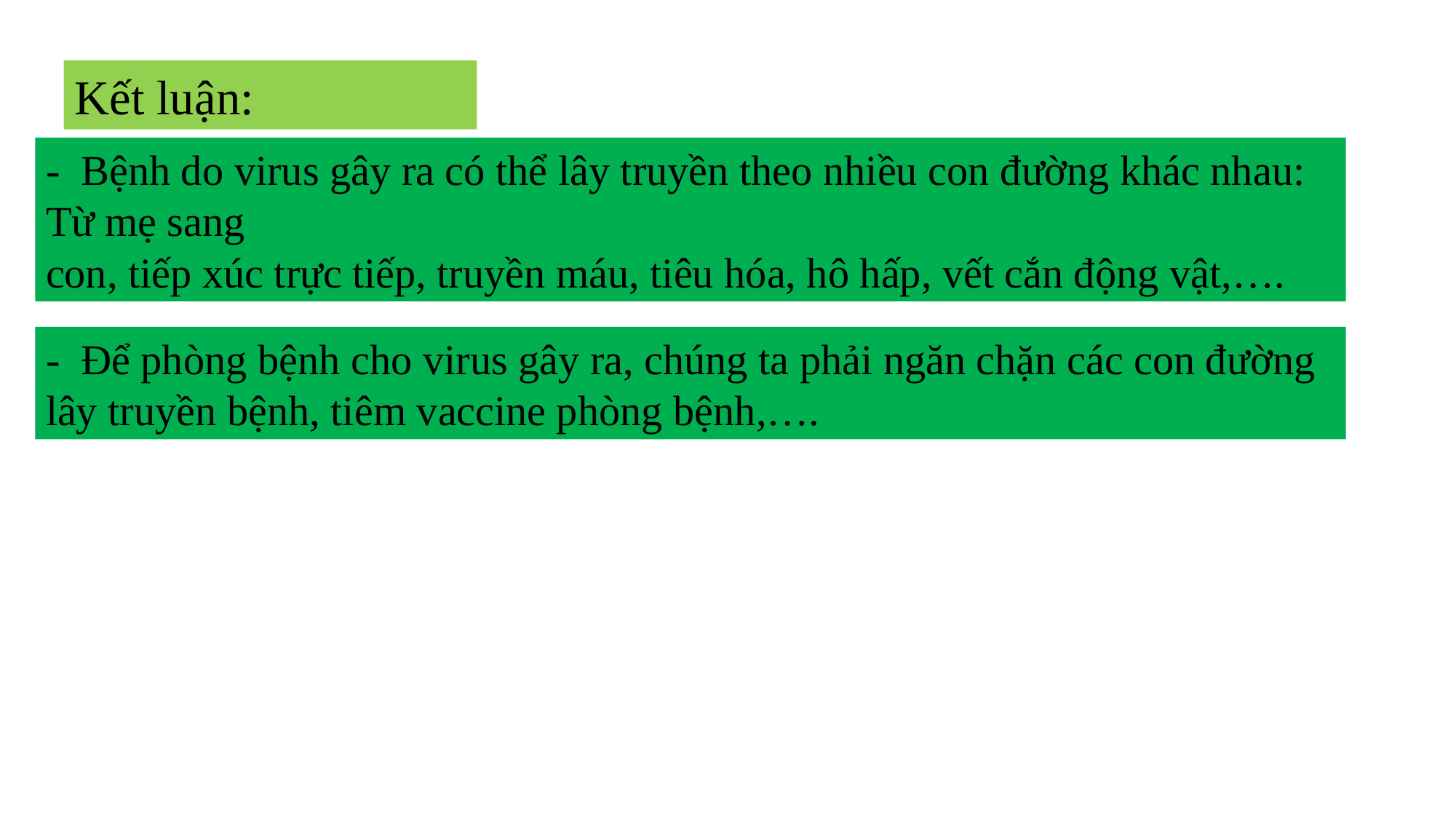

Kết luận:
-  Bệnh do virus gây ra có thể lây truyền theo nhiều con đường khác nhau: Từ mẹ sang
con, tiếp xúc trực tiếp, truyền máu, tiêu hóa, hô hấp, vết cắn động vật,….
-  Để phòng bệnh cho virus gây ra, chúng ta phải ngăn chặn các con đường lây truyền bệnh, tiêm vaccine phòng bệnh,….